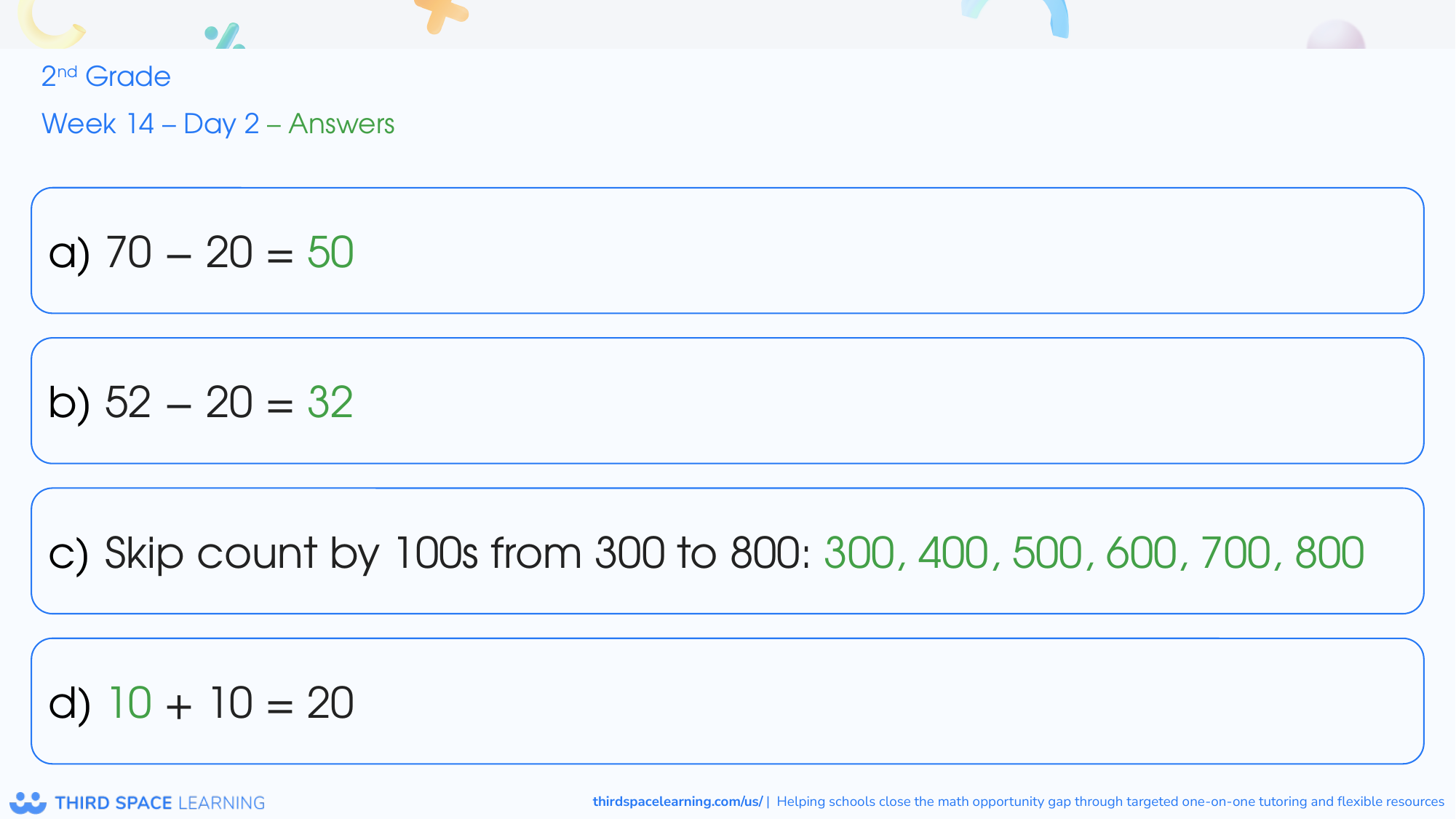

2nd Grade
Week 14 – Day 2 – Answers
70 − 20 = 50
52 − 20 = 32
Skip count by 100s from 300 to 800: 300, 400, 500, 600, 700, 800
10 + 10 = 20